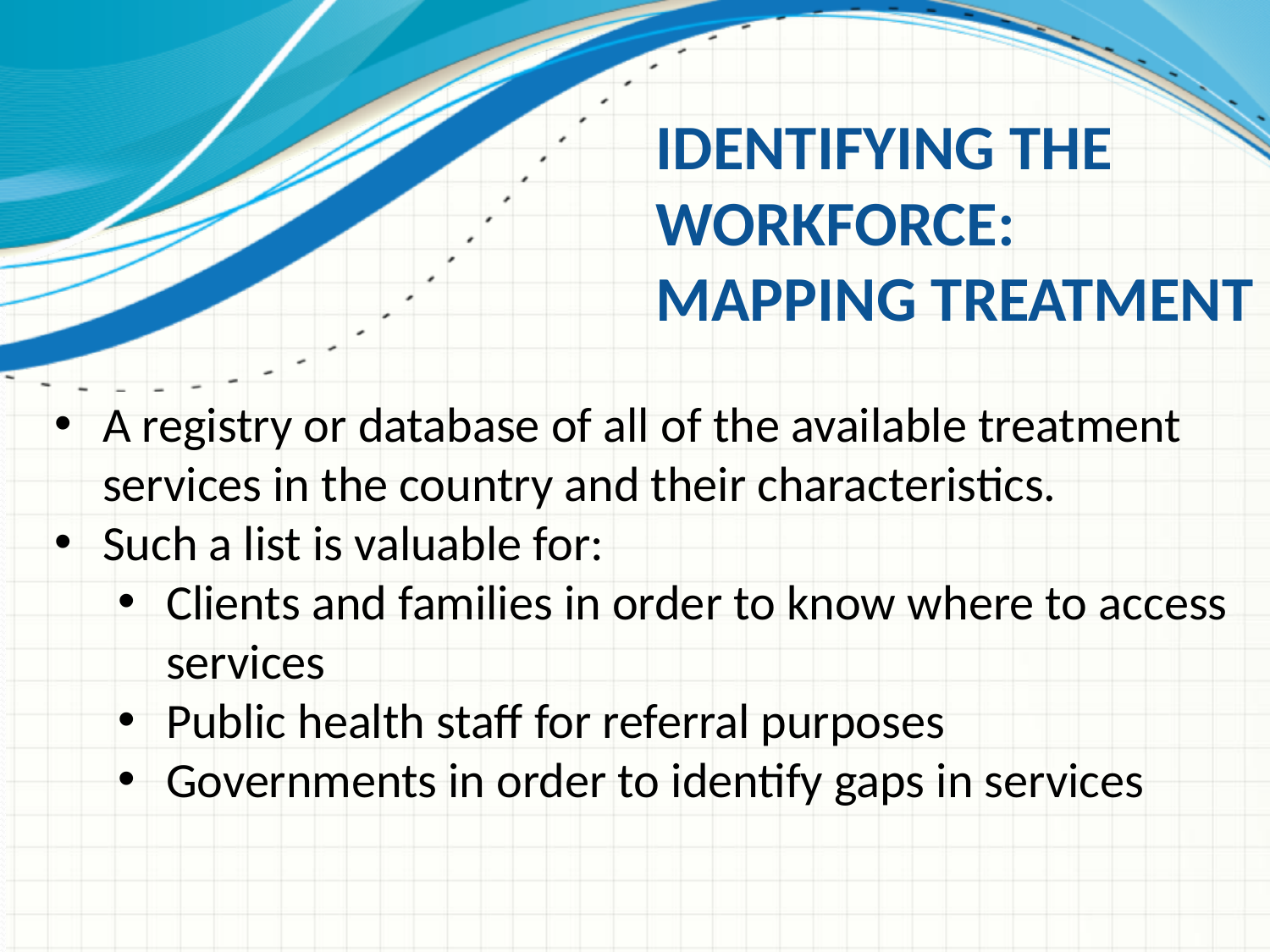

# Identifying the Workforce: Mapping Treatment
A registry or database of all of the available treatment services in the country and their characteristics.
Such a list is valuable for:
Clients and families in order to know where to access services
Public health staff for referral purposes
Governments in order to identify gaps in services